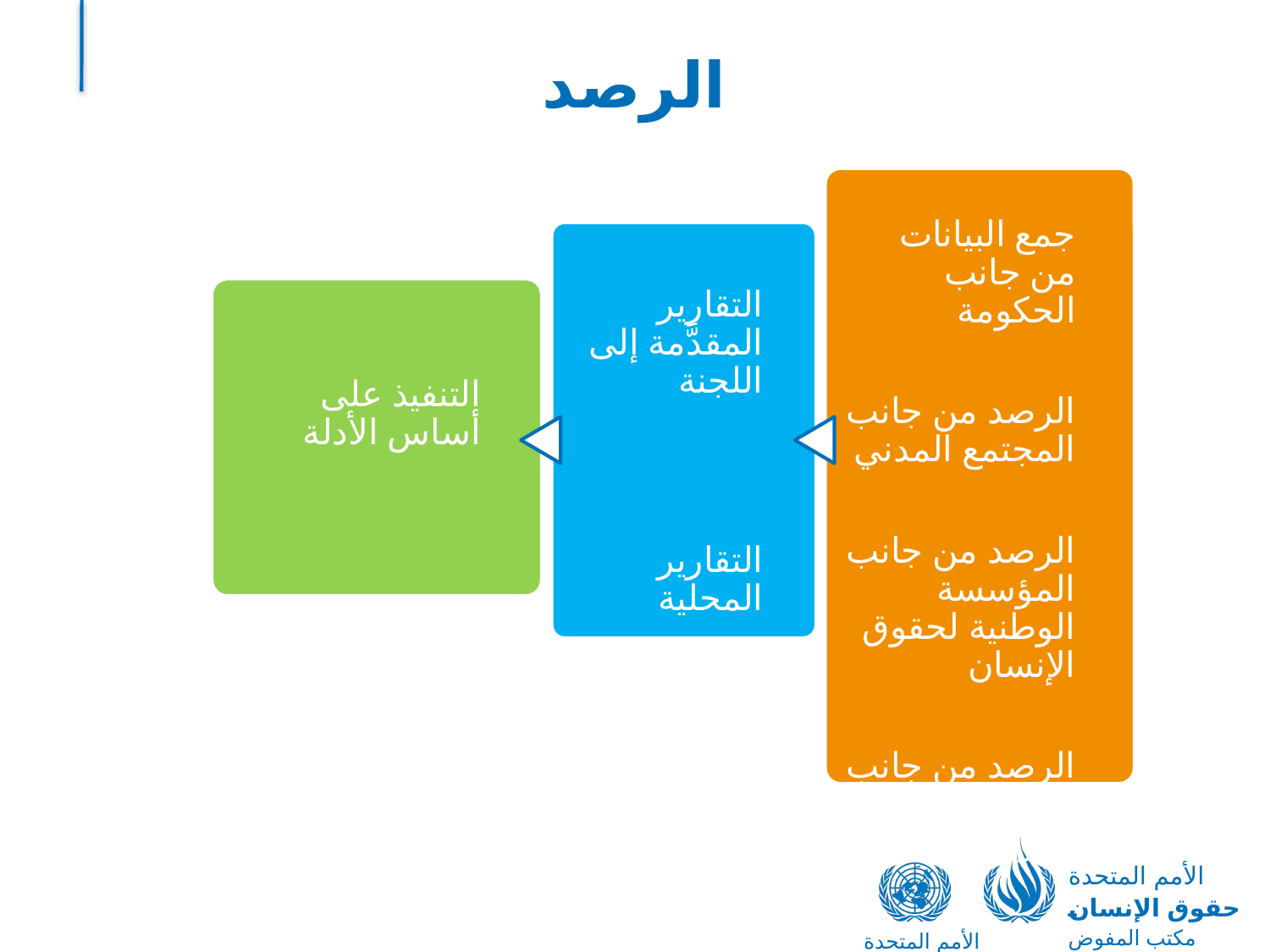

# الرصد

جمع البيانات من جانب الحكومة

الرصد من جانب المجتمع المدني

الرصد من جانب المؤسسة الوطنية لحقوق الإنسان

الرصد من جانب المنظمات الدولية

التقارير المقدَّمة إلى اللجنة

التقارير المحلية

التنفيذ على أساس الأدلة
الأمم المتحدة
حقوق الإنسان
مكتب المفوض السامي
الأمم المتحدة